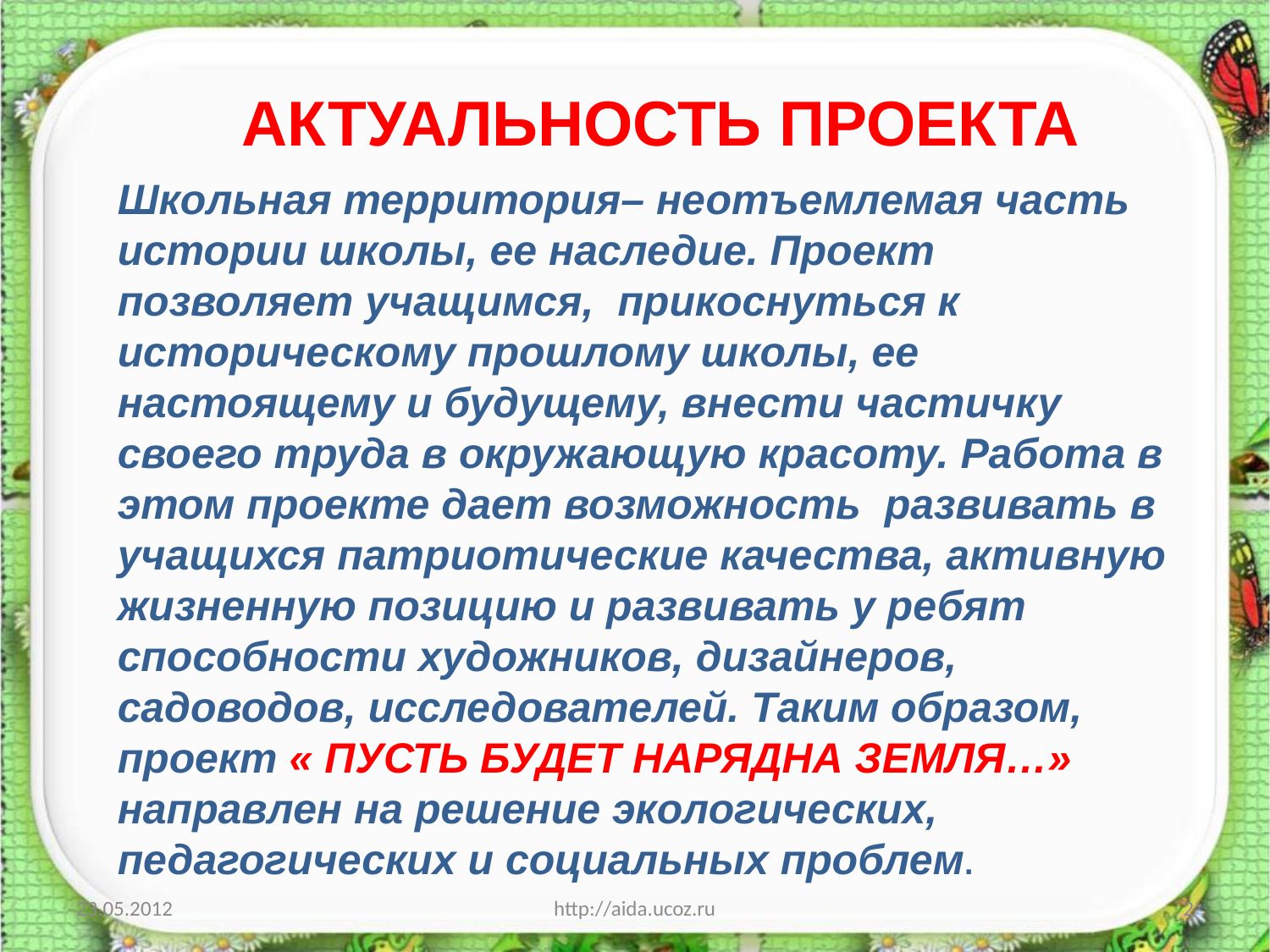

АКТУАЛЬНОСТЬ ПРОЕКТА
Школьная территория– неотъемлемая часть истории школы, ее наследие. Проект  позволяет учащимся,  прикоснуться к историческому прошлому школы, ее настоящему и будущему, внести частичку своего труда в окружающую красоту. Работа в этом проекте дает возможность  развивать в учащихся патриотические качества, активную жизненную позицию и развивать у ребят способности художников, дизайнеров, садоводов, исследователей. Таким образом, проект « ПУСТЬ БУДЕТ НАРЯДНА ЗЕМЛЯ…» направлен на решение экологических, педагогических и социальных проблем.
23.05.2012
http://aida.ucoz.ru
2